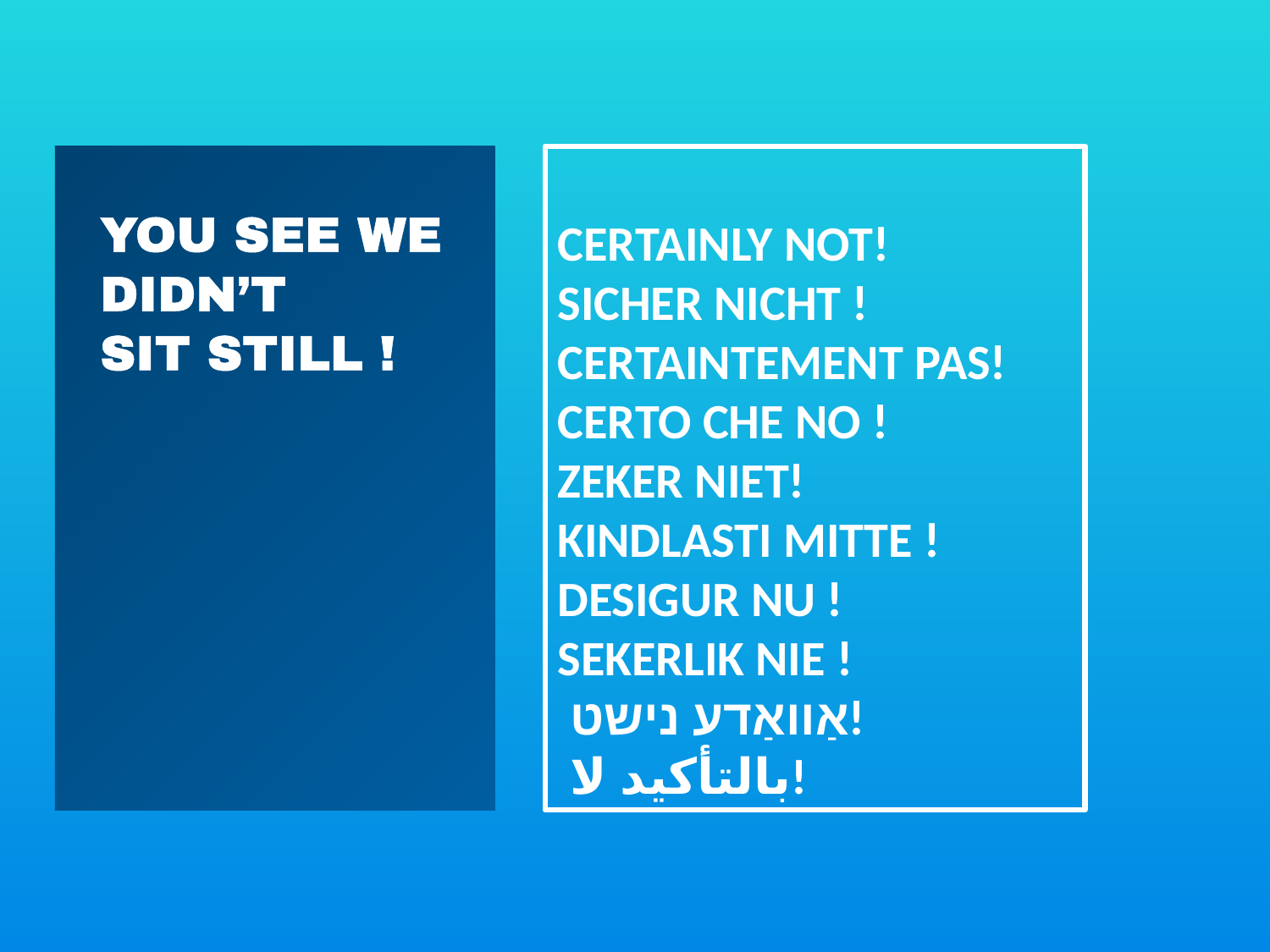

CERTAINLY NOT!
SICHER NICHT !
CERTAINTEMENT PAS!
CERTO CHE NO !
ZEKER NIET!
KINDLASTI MITTE !
DESIGUR NU !
SEKERLIK NIE !
 אַוואַדע נישט!
 بالتأكيد لا!
YOU SEE WE
DIDN’T
SIT STILL !